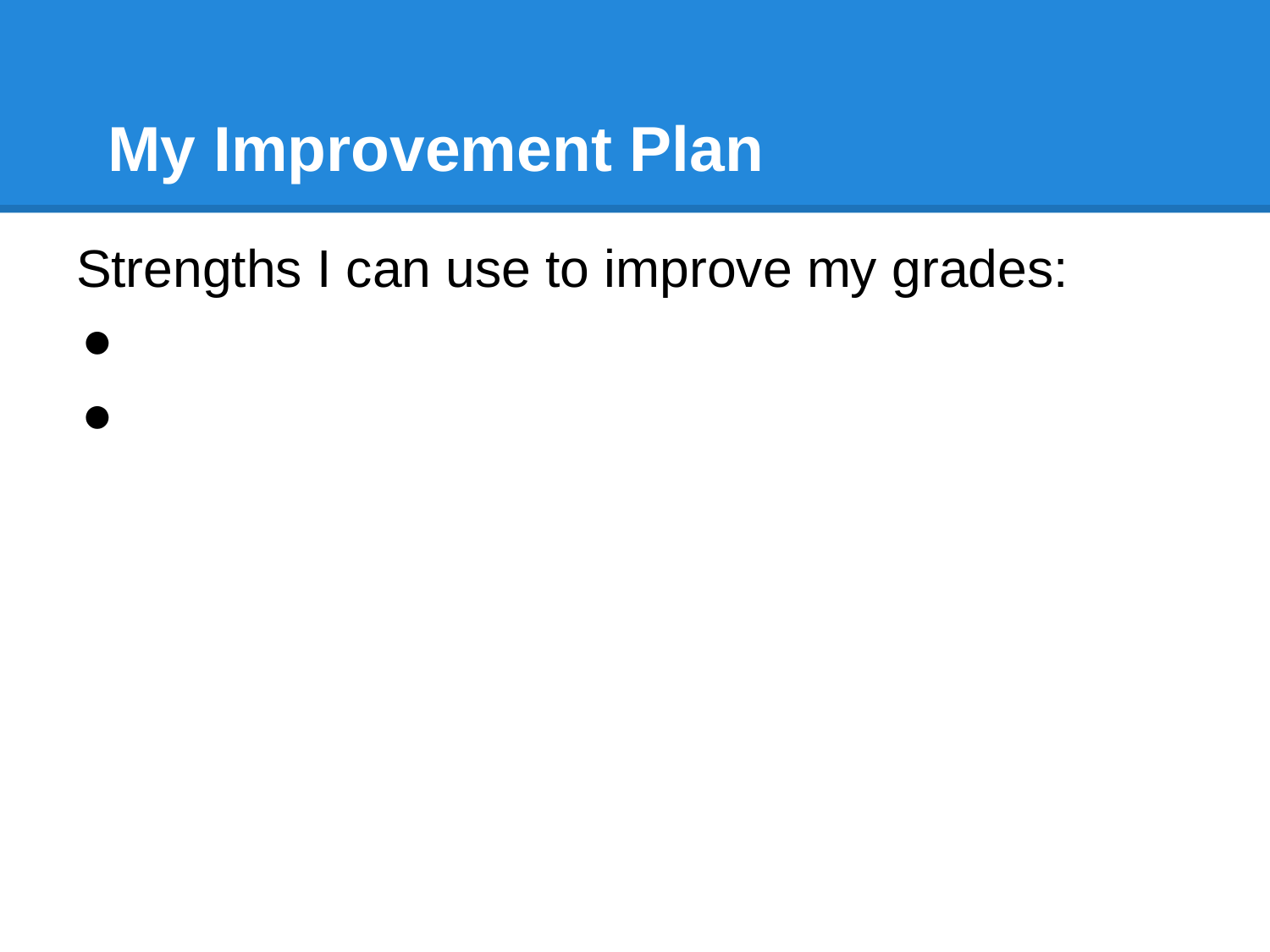

# My Improvement Plan
Strengths I can use to improve my grades: